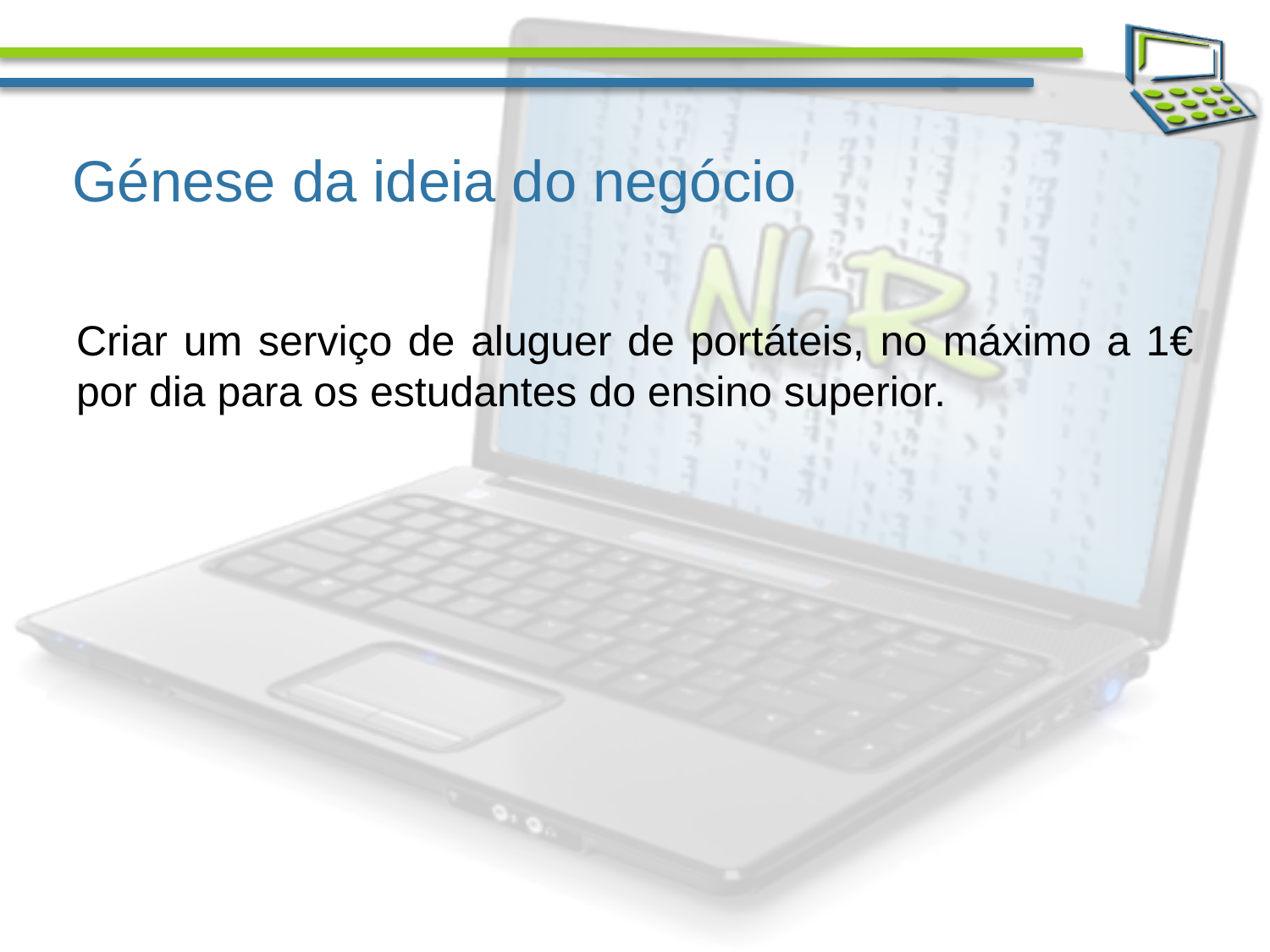

# Génese da ideia do negócio

Criar um serviço de aluguer de portáteis, no máximo a 1€ por dia para os estudantes do ensino superior.